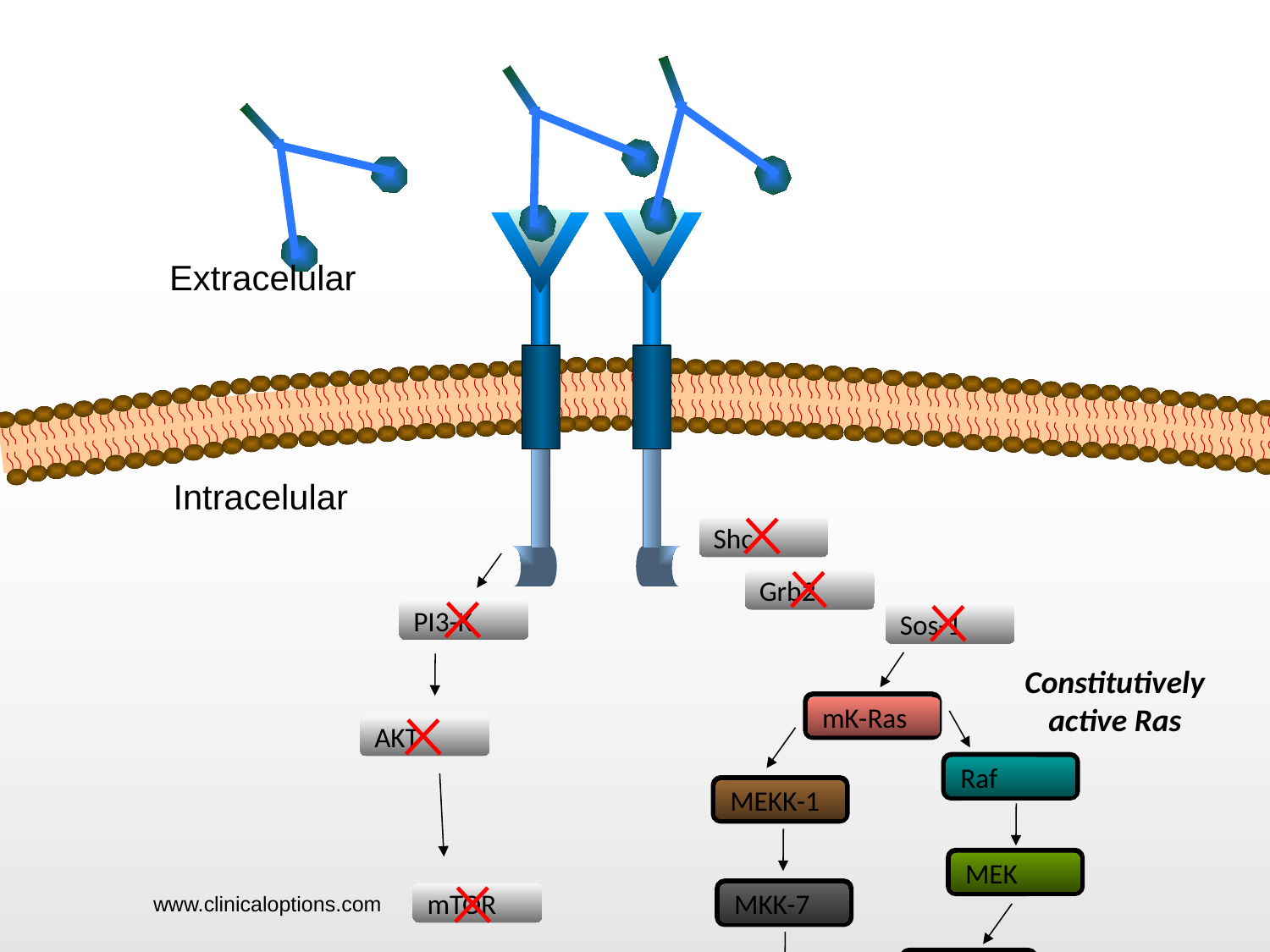

#

Shc

Grb2
PI3-K
Sos-1

AKT

mTOR

Extracelular

Intracelular

Constitutively active Ras

mK-Ras

Raf
MEKK-1

MEK
MKK-7

ERK
JNK
www.clinicaloptions.com